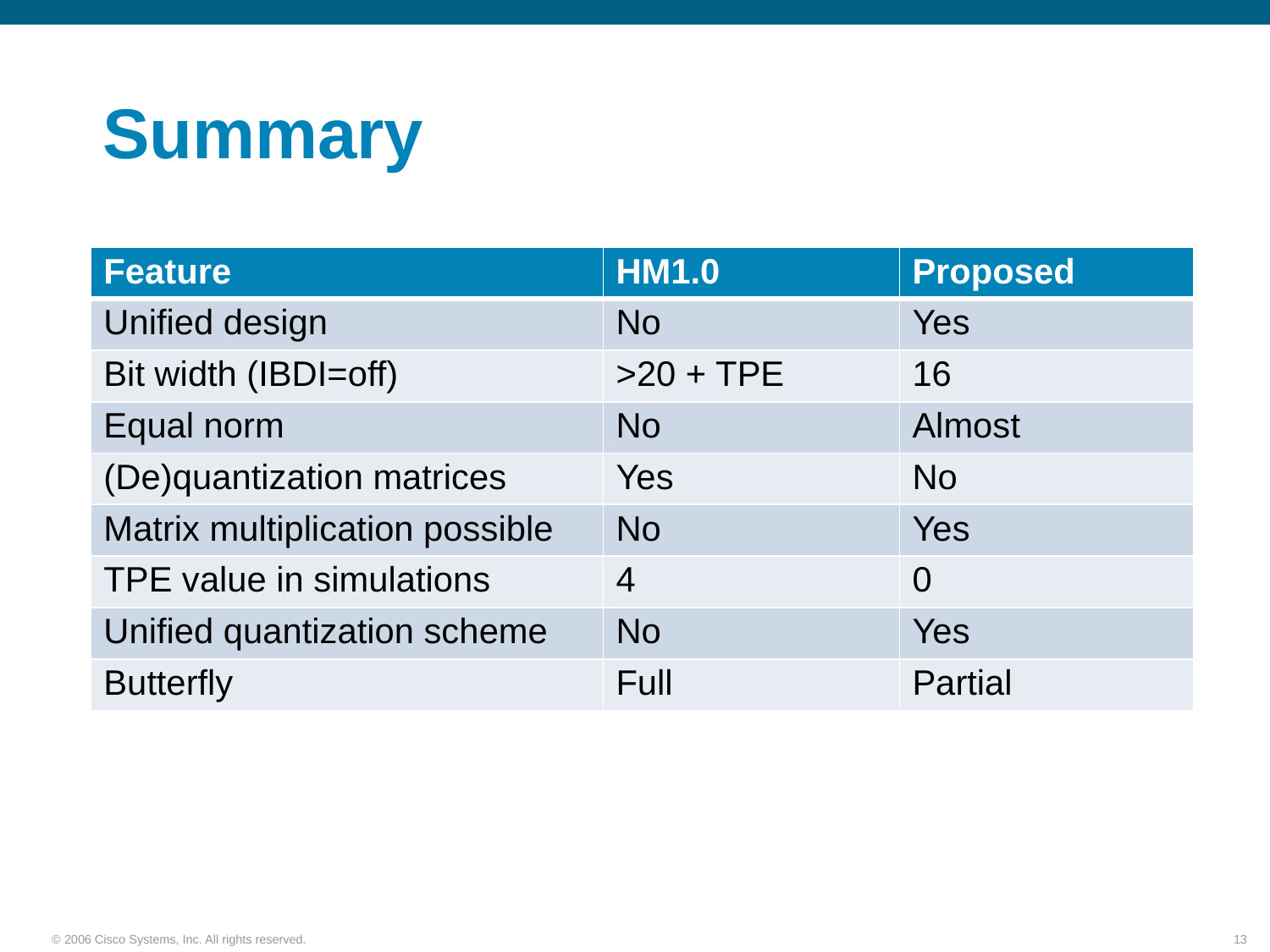

# Summary
| Feature | HM1.0 | Proposed |
| --- | --- | --- |
| Unified design | No | Yes |
| Bit width (IBDI=off) | >20 + TPE | 16 |
| Equal norm | No | Almost |
| (De)quantization matrices | Yes | No |
| Matrix multiplication possible | No | Yes |
| TPE value in simulations | 4 | 0 |
| Unified quantization scheme | No | Yes |
| Butterfly | Full | Partial |